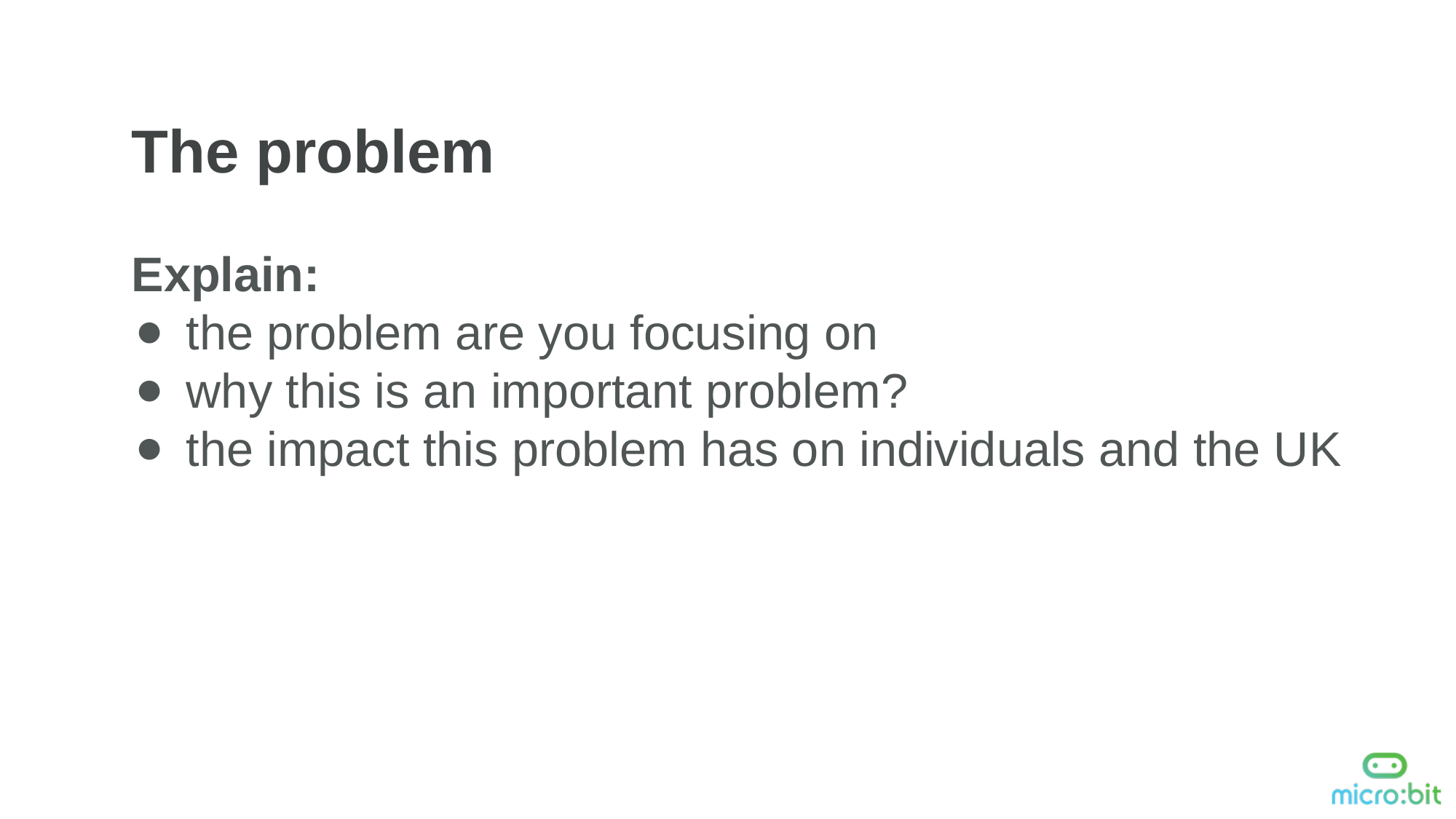

The problem

Explain:
the problem are you focusing on
why this is an important problem?
the impact this problem has on individuals and the UK